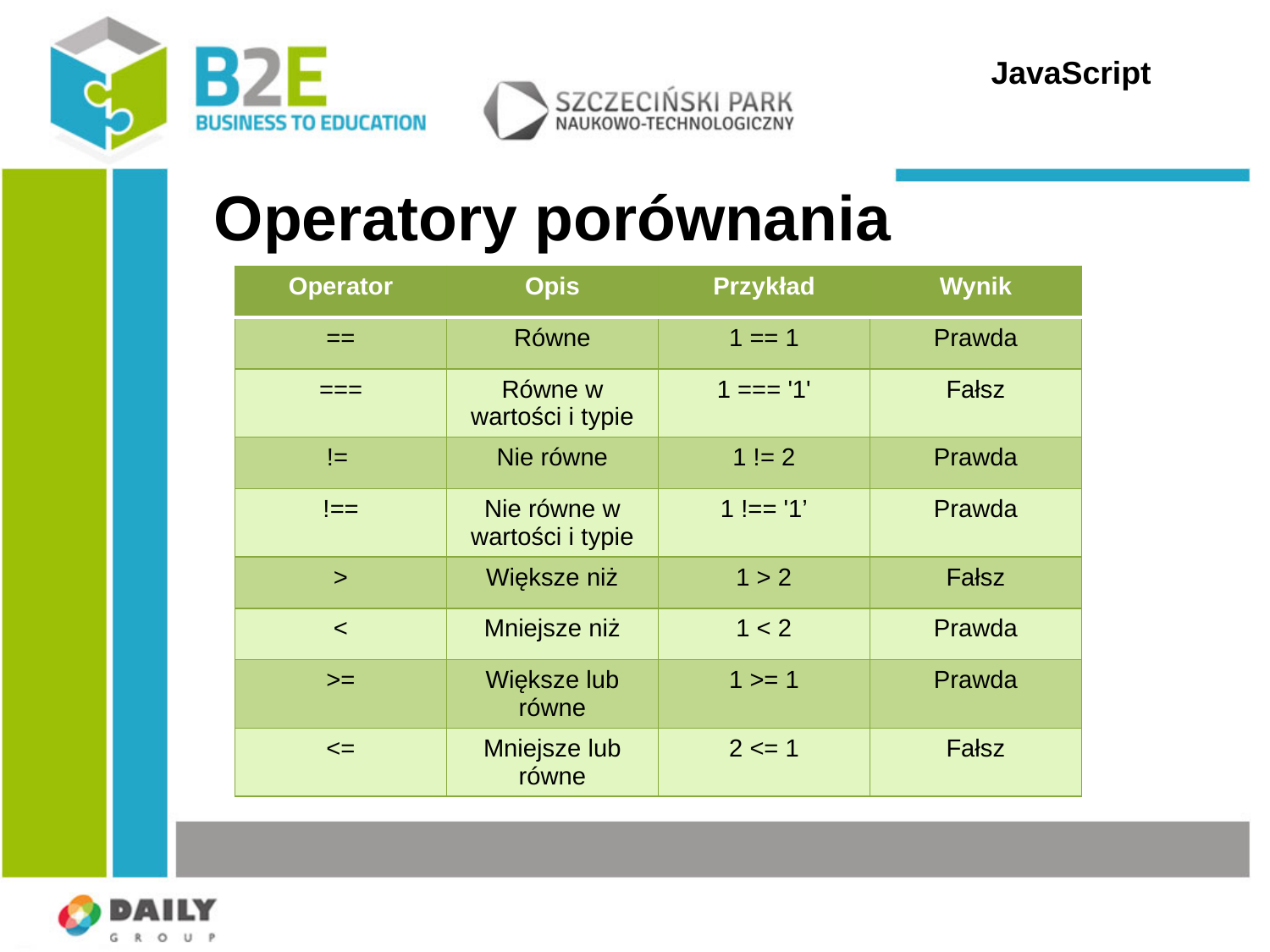

JavaScript
Operatory porównania
| Operator | Opis | Przykład | Wynik |
| --- | --- | --- | --- |
| == | Równe | 1 == 1 | Prawda |
| === | Równe w wartości i typie | 1 === '1' | Fałsz |
| != | Nie równe | 1 != 2 | Prawda |
| !== | Nie równe w wartości i typie | 1 !== '1’ | Prawda |
| > | Większe niż | 1 > 2 | Fałsz |
| < | Mniejsze niż | 1 < 2 | Prawda |
| >= | Większe lub równe | 1 >= 1 | Prawda |
| <= | Mniejsze lub równe | 2 <= 1 | Fałsz |